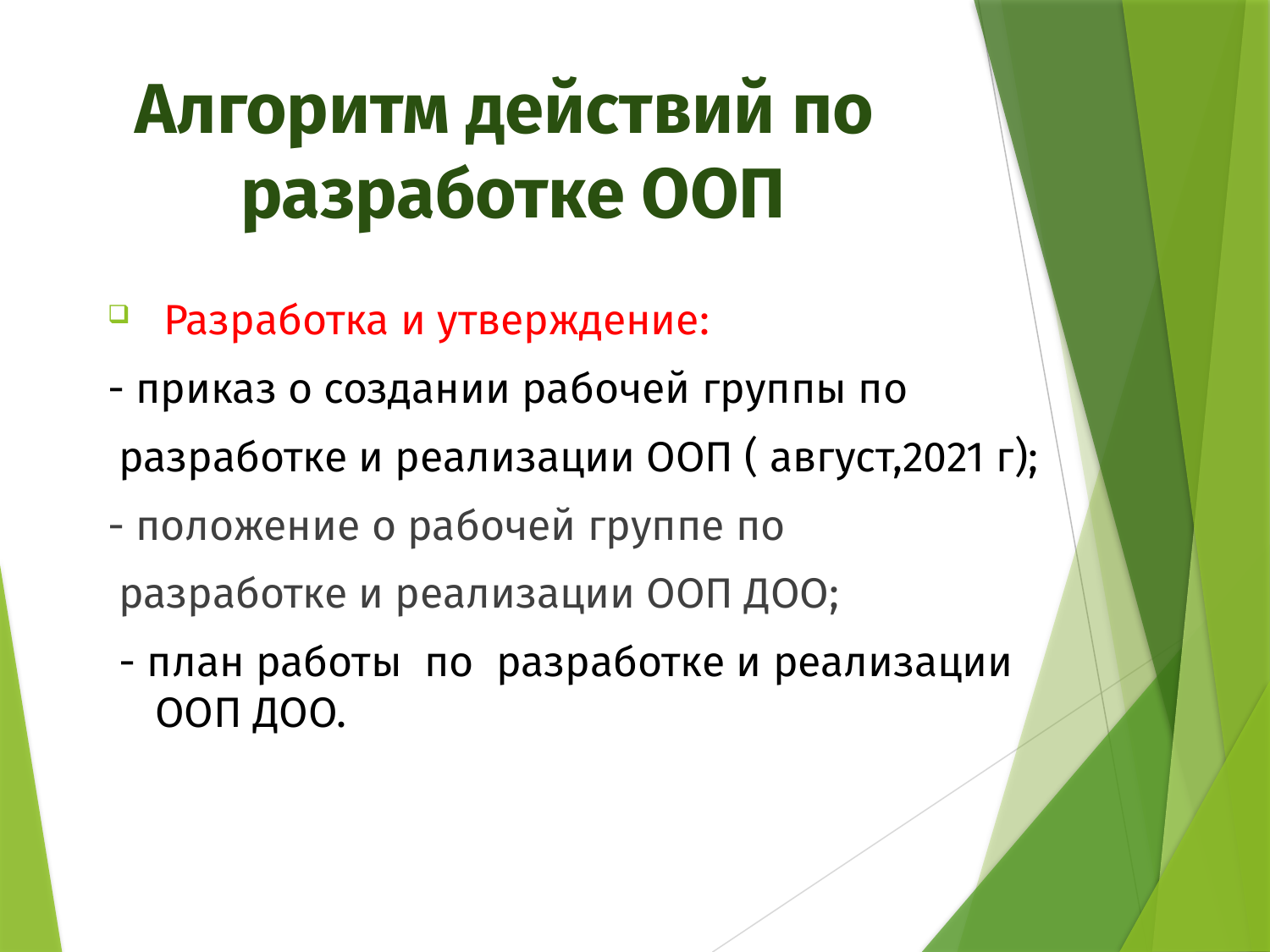

# Алгоритм действий по разработке ООП
 Разработка и утверждение:
- приказ о создании рабочей группы по
 разработке и реализации ООП ( август,2021 г);
- положение о рабочей группе по
 разработке и реализации ООП ДОО;
 - план работы  по  разработке и реализации ООП ДОО.